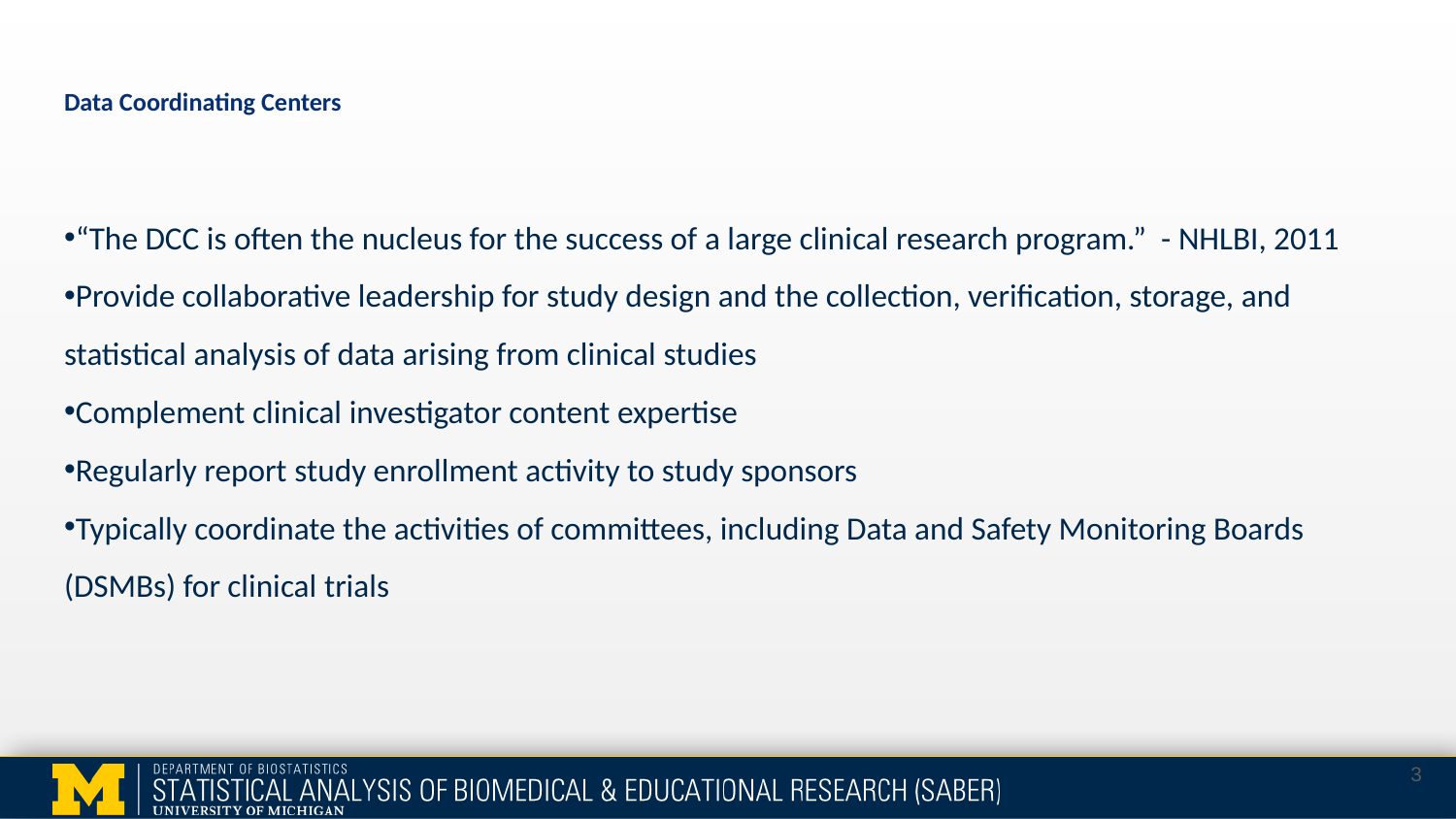

# Data Coordinating Centers
“The DCC is often the nucleus for the success of a large clinical research program.”  - NHLBI, 2011
Provide collaborative leadership for study design and the collection, verification, storage, and statistical analysis of data arising from clinical studies
Complement clinical investigator content expertise
Regularly report study enrollment activity to study sponsors
Typically coordinate the activities of committees, including Data and Safety Monitoring Boards (DSMBs) for clinical trials
3